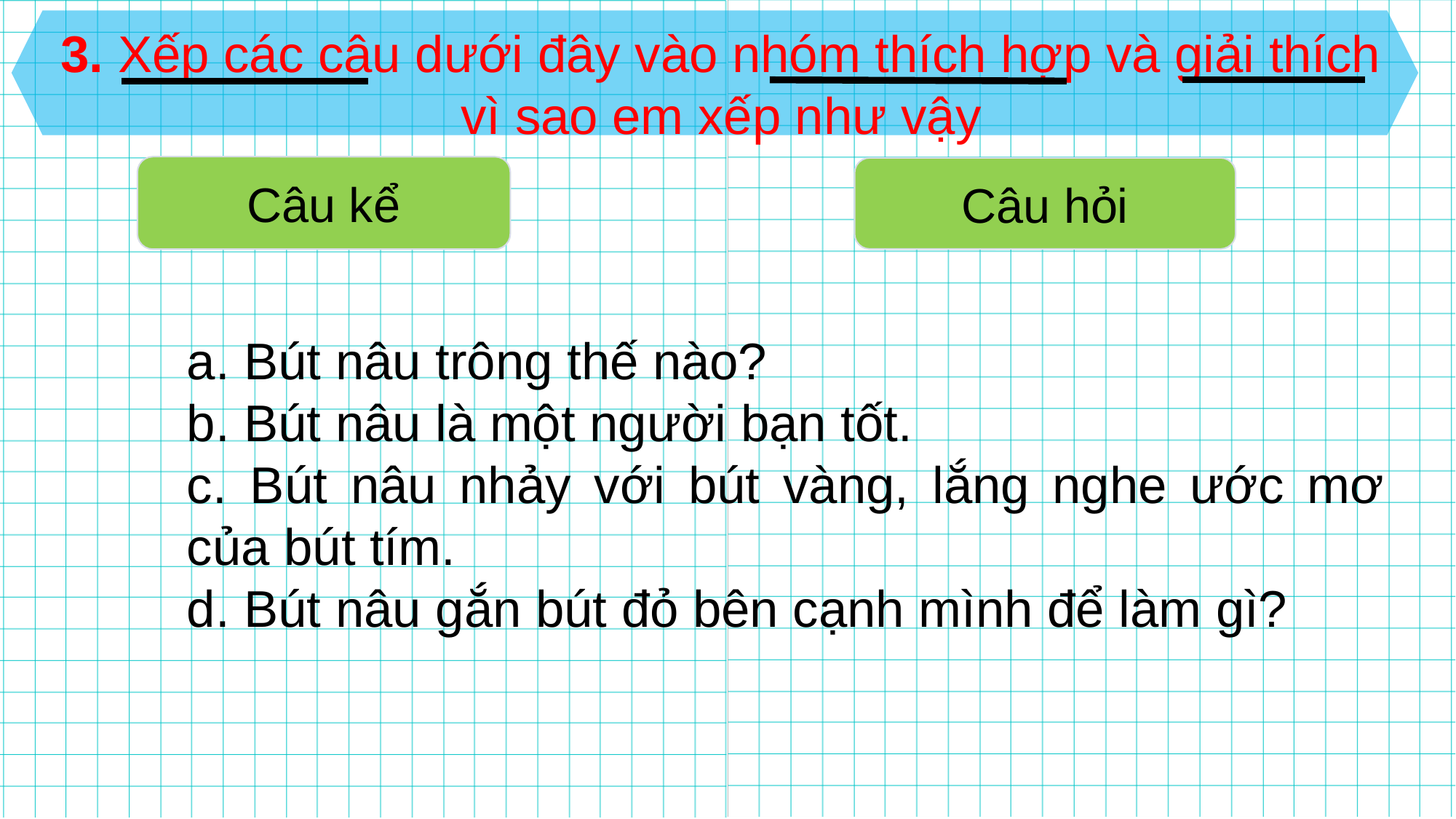

3. Xếp các câu dưới đây vào nhóm thích hợp và giải thích vì sao em xếp như vậy
Câu kể
Câu hỏi
a. Bút nâu trông thế nào?
b. Bút nâu là một người bạn tốt.
c. Bút nâu nhảy với bút vàng, lắng nghe ước mơ của bút tím.
d. Bút nâu gắn bút đỏ bên cạnh mình để làm gì?